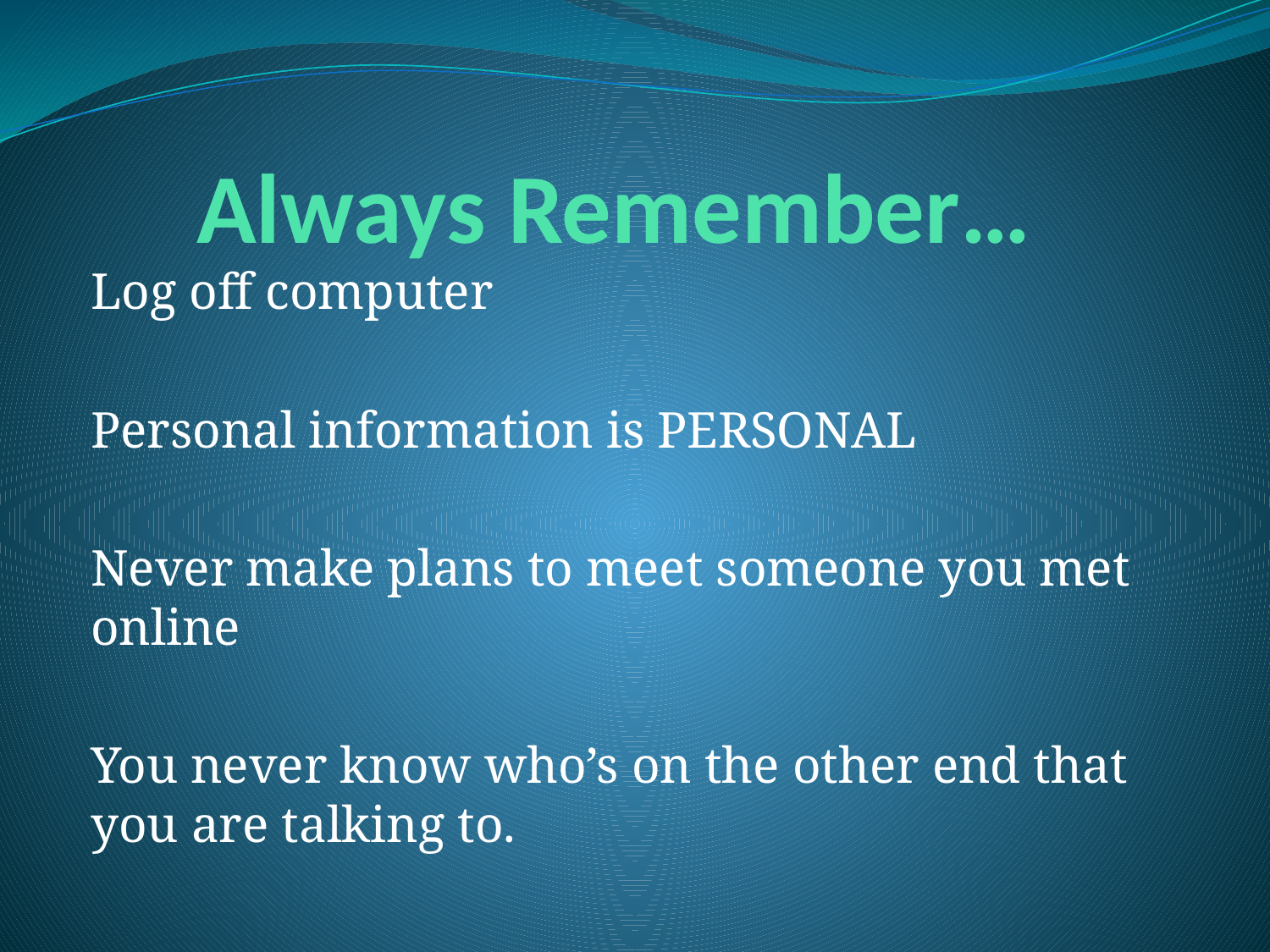

# Always Remember…
Log off computer

Personal information is PERSONAL

Never make plans to meet someone you met online

You never know who’s on the other end that you are talking to.